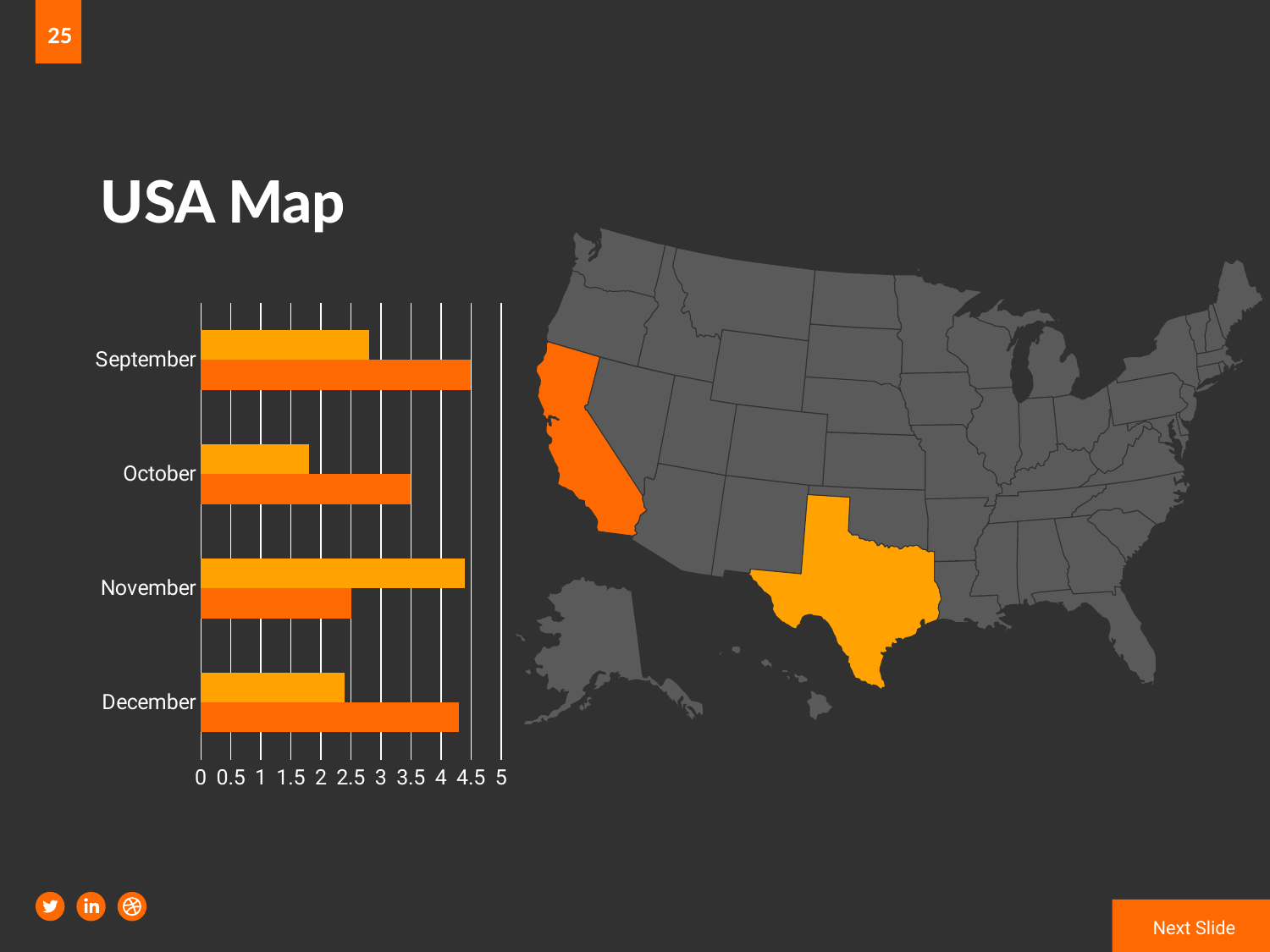

25
USA Map

### Chart

| Category | Series 1 | Series 2 |
|---|---|---|
| December | 4.3 | 2.4 |
| November | 2.5 | 4.4 |
| October | 3.5 | 1.8 |
| September | 4.5 | 2.8 |

Next Slide